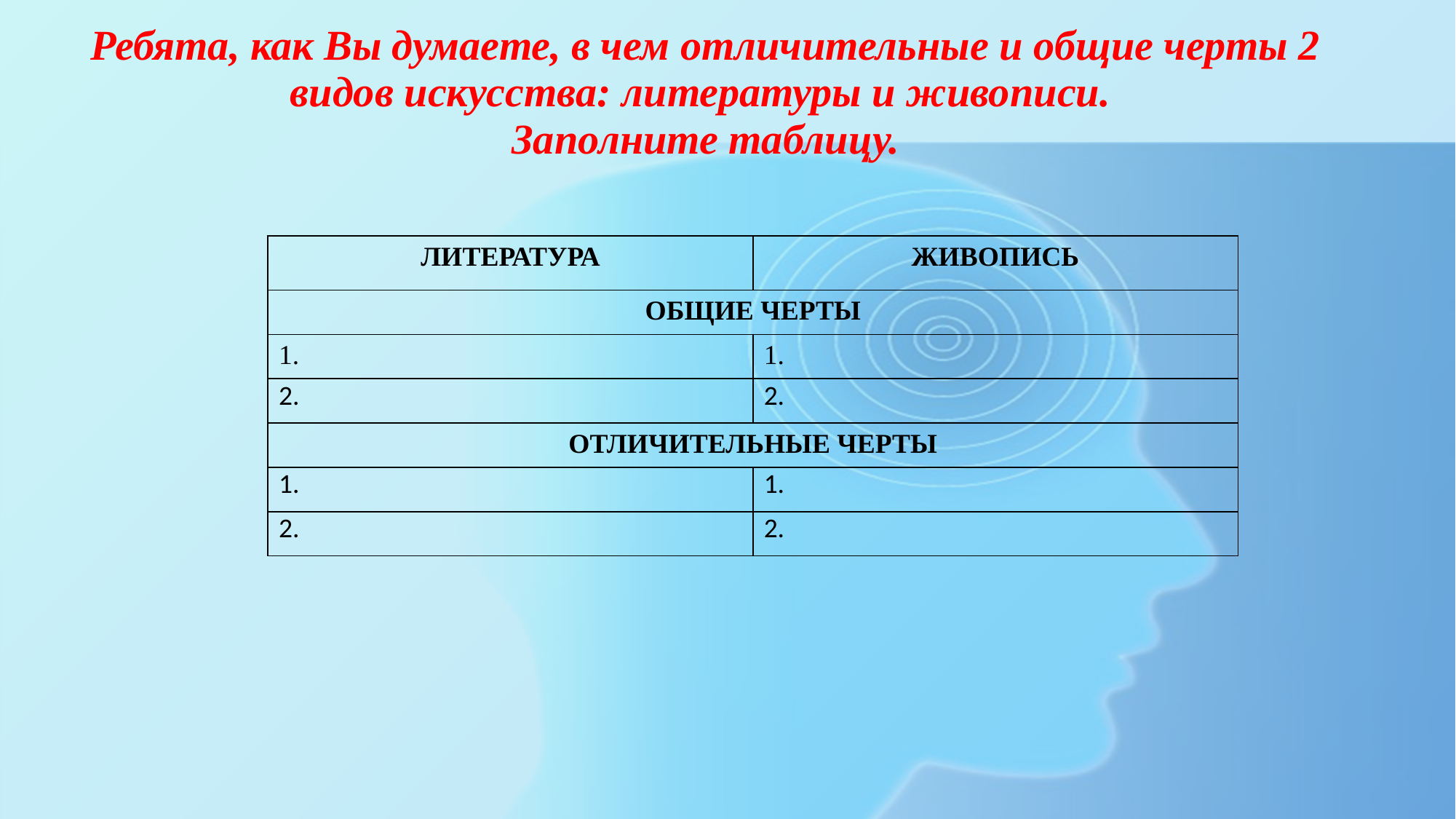

|  |
| --- |
| Ребята, как Вы думаете, в чем отличительные и общие черты 2 видов искусства: литературы и живописи. Заполните таблицу. |
| --- |
| ЛИТЕРАТУРА | ЖИВОПИСЬ |
| --- | --- |
| ОБЩИЕ ЧЕРТЫ |  |
| 1. | 1. |
| 2. | 2. |
| --- | --- |
| ОТЛИЧИТЕЛЬНЫЕ ЧЕРТЫ |  |
| 1. | 1. |
| 2. | 2. |